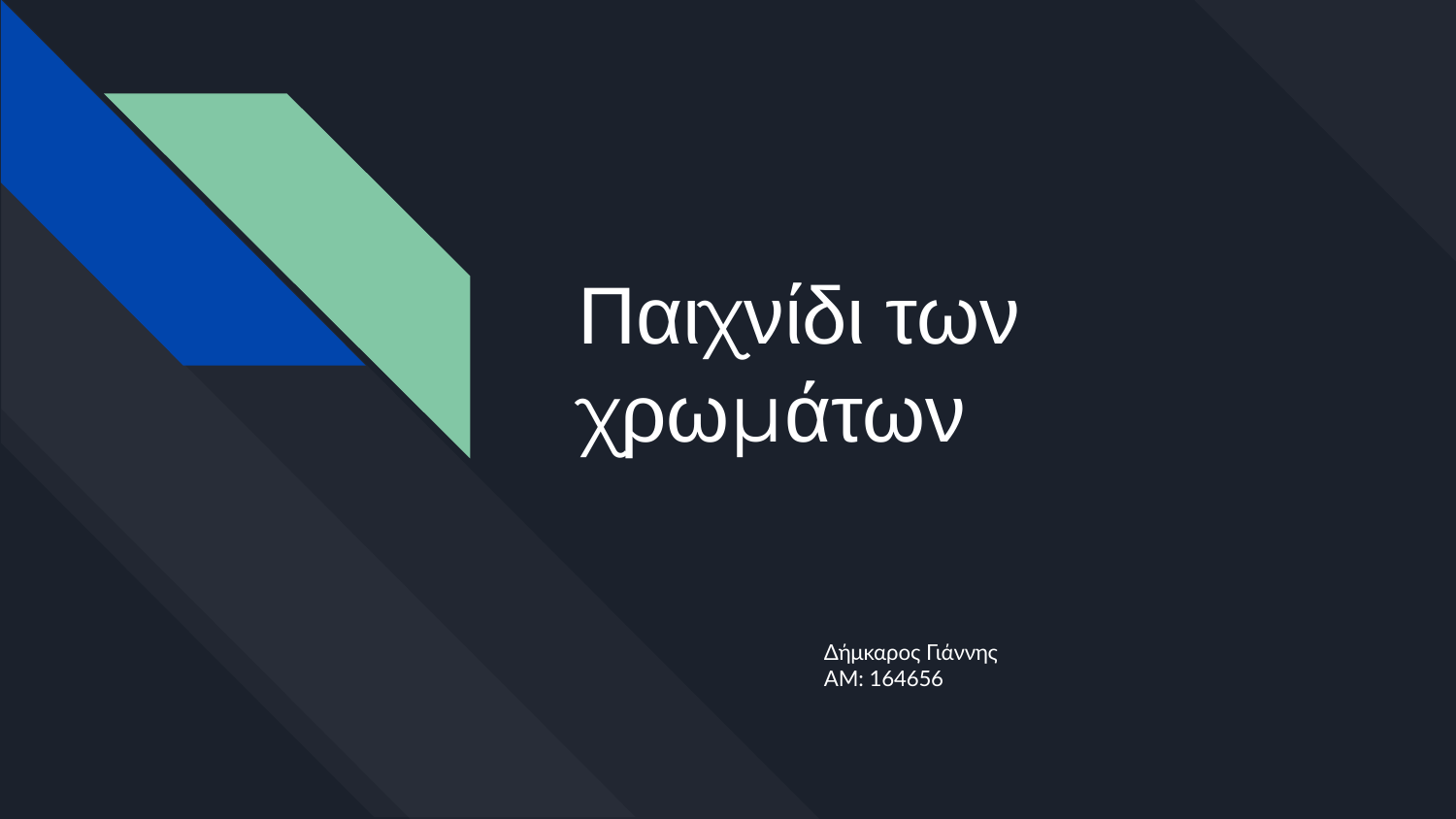

# Παιχνίδι των χρωμάτων
Δήμκαρος Γιάννης
ΑΜ: 164656